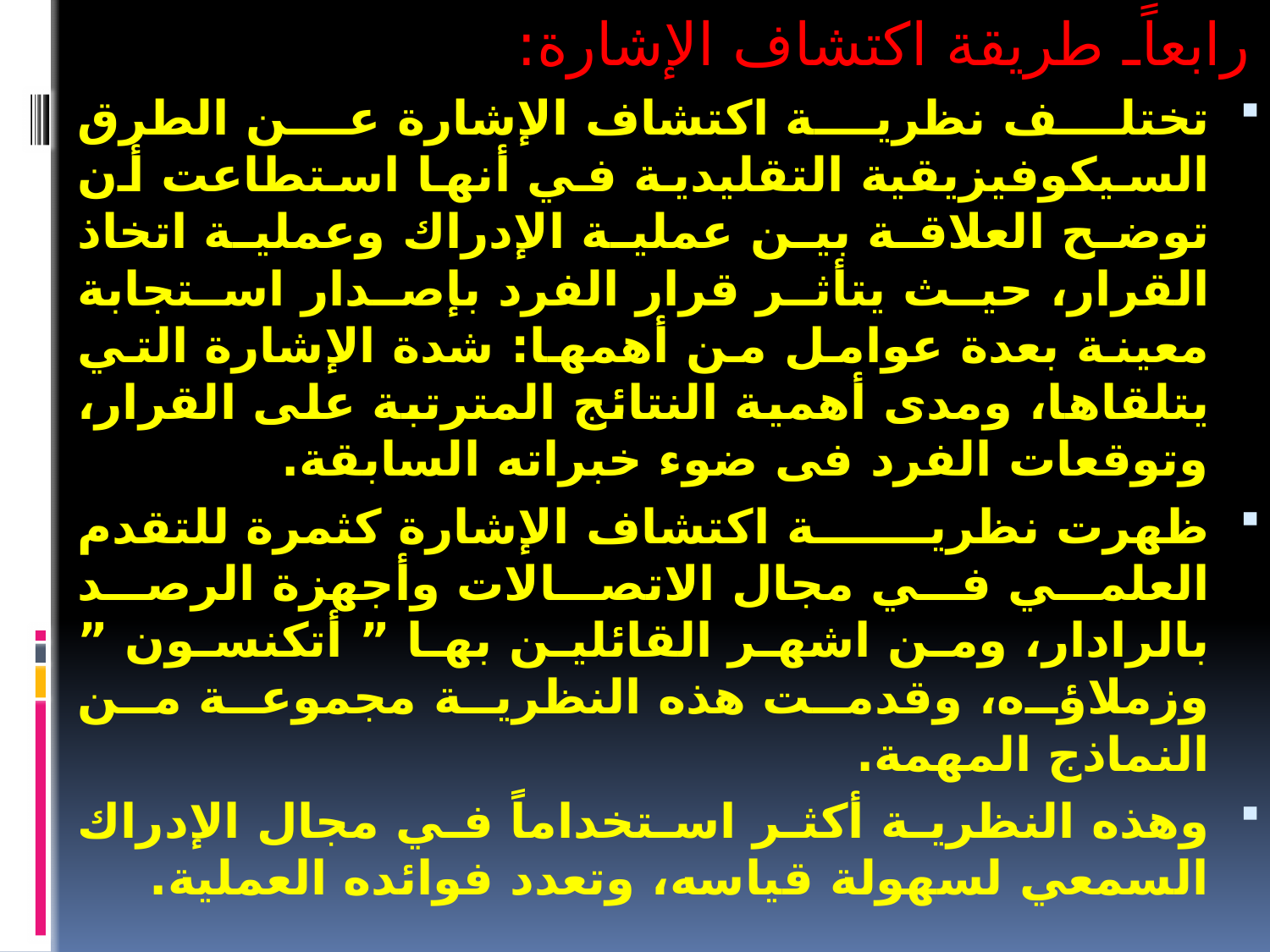

رابعاًـ طريقة اكتشاف الإشارة:
تختلف نظرية اكتشاف الإشارة عن الطرق السيكوفيزيقية التقليدية في أنها استطاعت أن توضح العلاقة بين عملية الإدراك وعملية اتخاذ القرار، حيث يتأثر قرار الفرد بإصدار استجابة معينة بعدة عوامل من أهمها: شدة الإشارة التي يتلقاها، ومدى أهمية النتائج المترتبة على القرار، وتوقعات الفرد فى ضوء خبراته السابقة.
ظهرت نظرية اكتشاف الإشارة كثمرة للتقدم العلمي في مجال الاتصالات وأجهزة الرصد بالرادار، ومن اشهر القائلين بها ” أتكنسون ” وزملاؤه، وقدمت هذه النظرية مجموعة من النماذج المهمة.
وهذه النظرية أكثر استخداماً في مجال الإدراك السمعي لسهولة قياسه، وتعدد فوائده العملية.